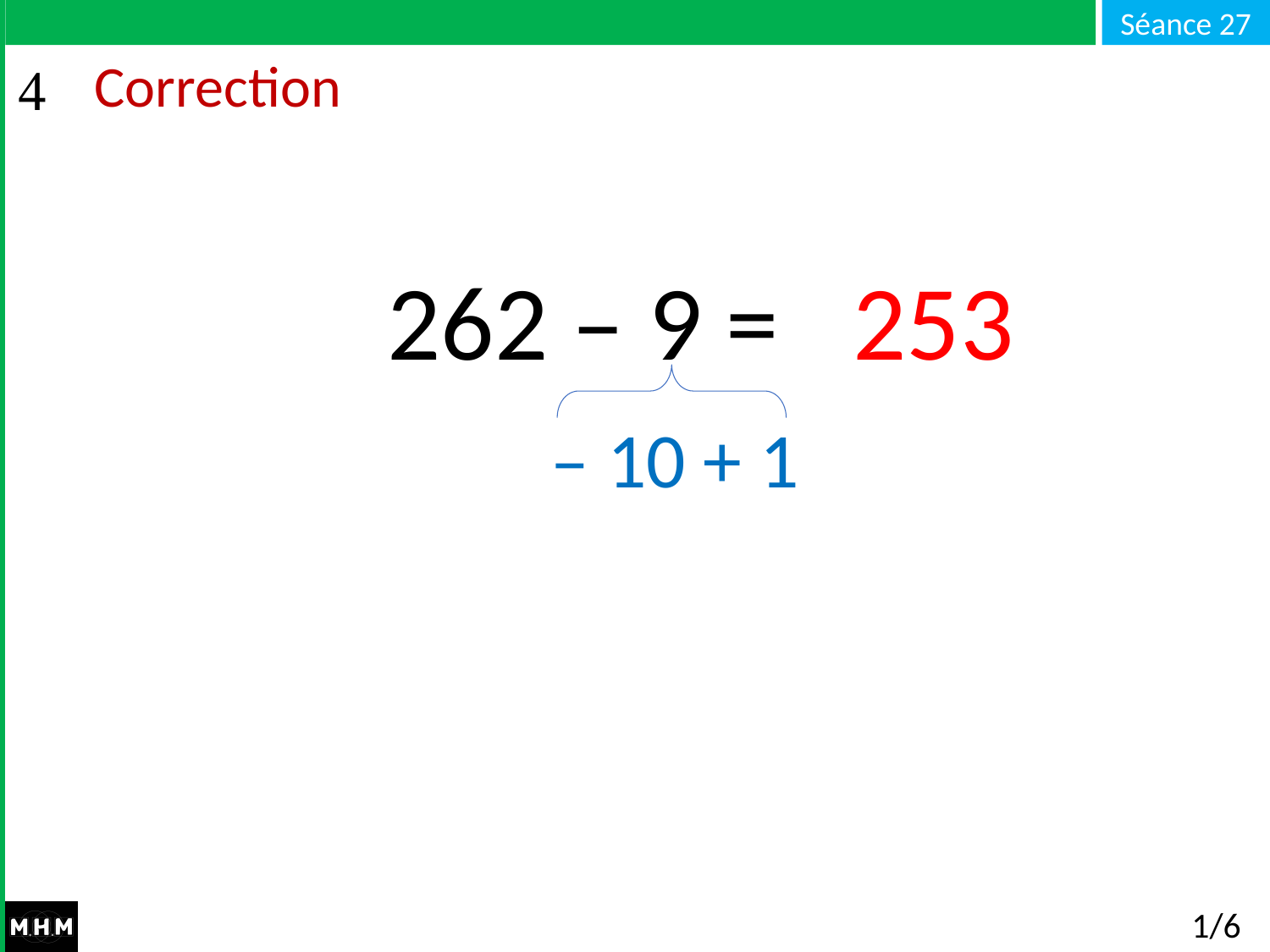

# Correction
253
262 – 9 =

– 10 + 1
1/6